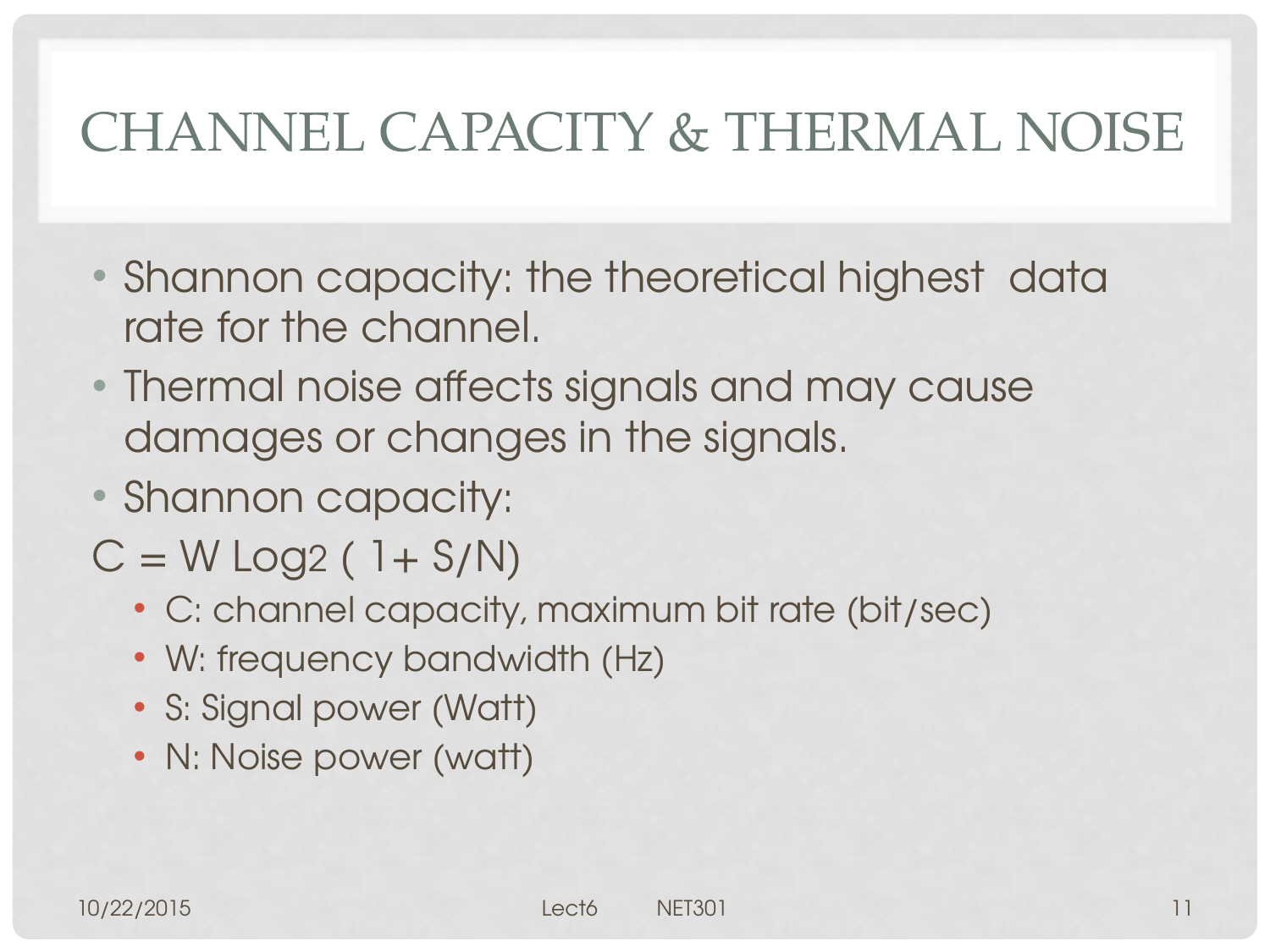

# Channel capacity & thermal Noise
Shannon capacity: the theoretical highest  data rate for the channel.
Thermal noise affects signals and may cause damages or changes in the signals.
Shannon capacity:
C = W Log2 ( 1+ S/N)
C: channel capacity, maximum bit rate (bit/sec)
W: frequency bandwidth (Hz)
S: Signal power (Watt)
N: Noise power (watt)
10/22/2015
Lect6          NET301
11